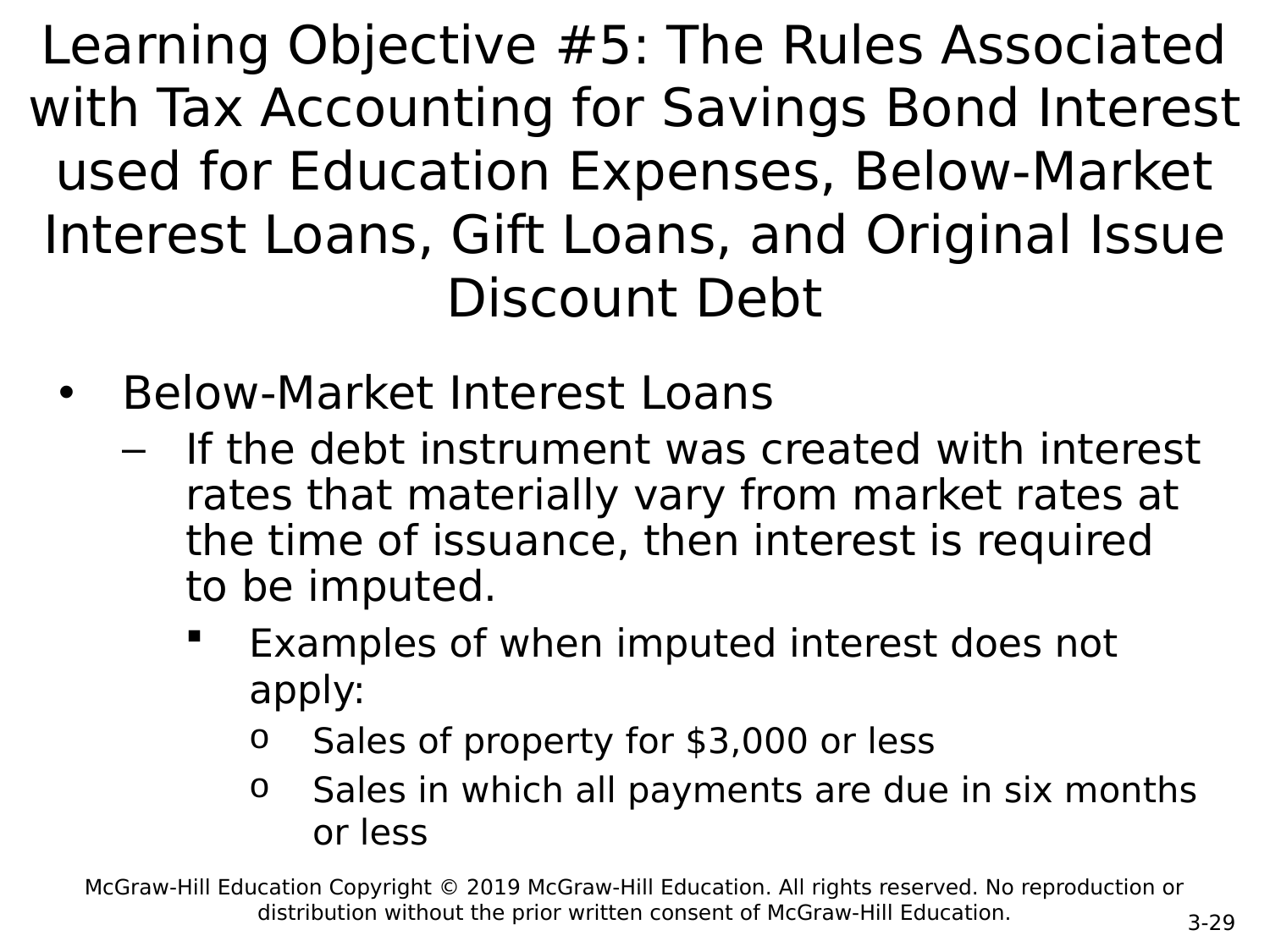

# Learning Objective #5: The Rules Associated with Tax Accounting for Savings Bond Interest used for Education Expenses, Below-Market Interest Loans, Gift Loans, and Original Issue Discount Debt
Below-Market Interest Loans
If the debt instrument was created with interest rates that materially vary from market rates at the time of issuance, then interest is required to be imputed.
Examples of when imputed interest does not apply:
Sales of property for $3,000 or less
Sales in which all payments are due in six months or less
McGraw-Hill Education Copyright © 2019 McGraw-Hill Education. All rights reserved. No reproduction or distribution without the prior written consent of McGraw-Hill Education.
3-29